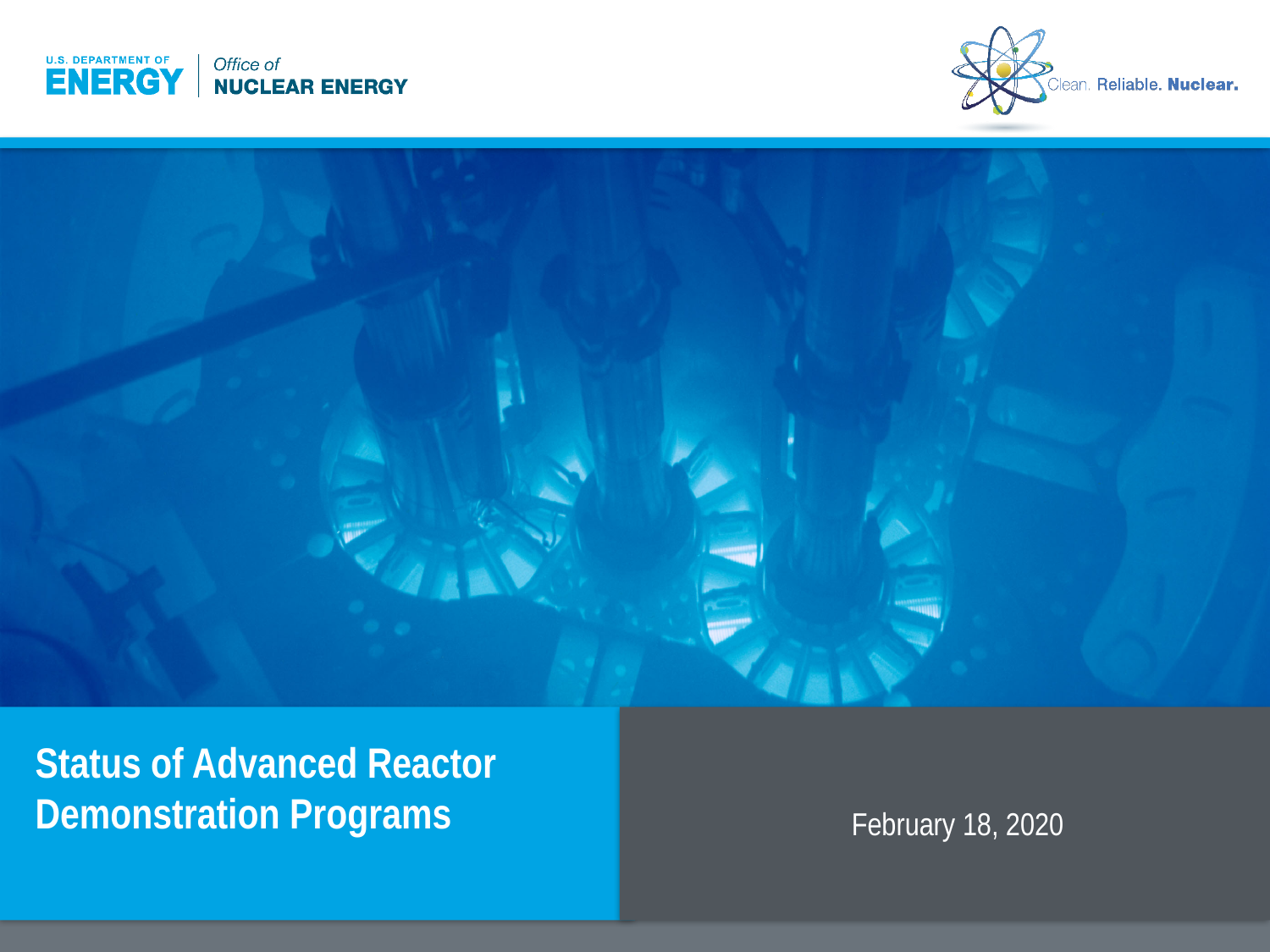

February 18, 2020
Status of Advanced Reactor Demonstration Programs